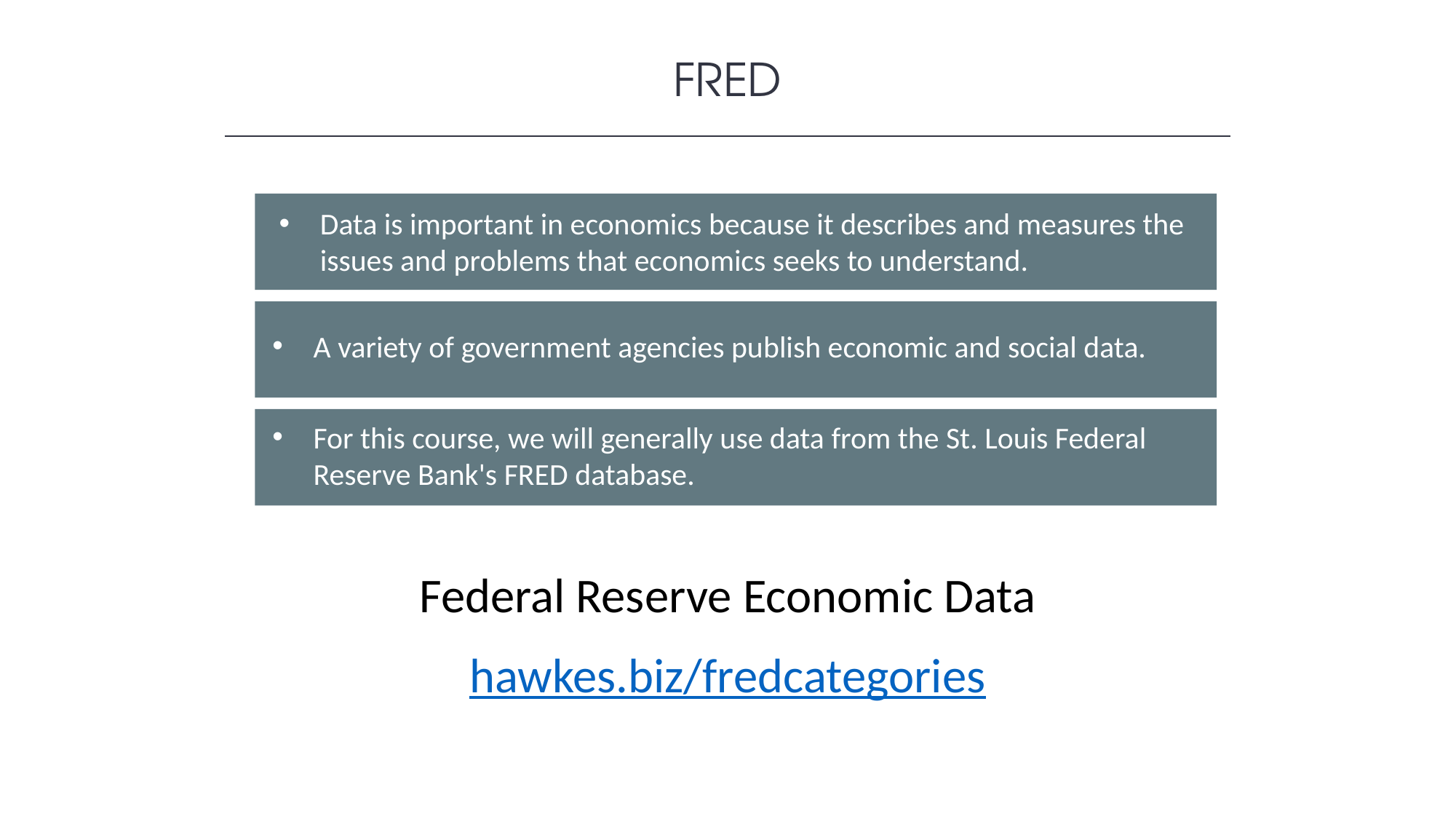

FRED

Data is important in economics because it describes and measures the issues and problems that economics seeks to understand.

A variety of government agencies publish economic and social data.

For this course, we will generally use data from the St. Louis Federal Reserve Bank's FRED database.
Federal Reserve Economic Data
hawkes.biz/fredcategories